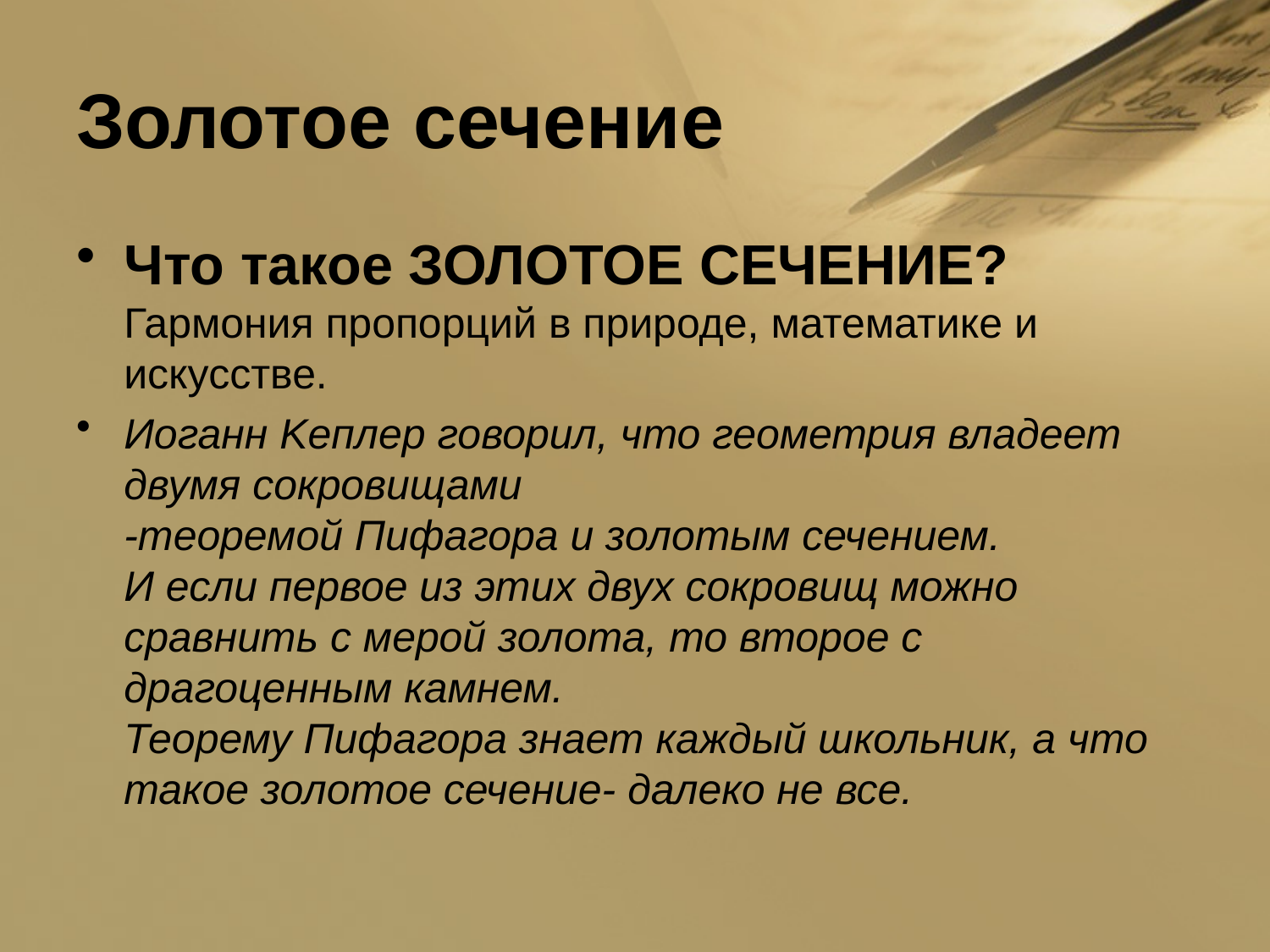

# Золотое сечение
Что такое ЗОЛОТОЕ СЕЧЕНИЕ?  Гармония пропорций в природе, математике и искусстве.
Иоганн Kеплер говорил, что геометрия владеет двумя сокровищами
-теоремой Пифагора и золотым сечением.
И если первое из этих двух сокровищ можно сравнить с мерой золота, то второе с драгоценным камнем.
Теорему Пифагора знает каждый школьник, а что такое золотое сечение- далеко не все.